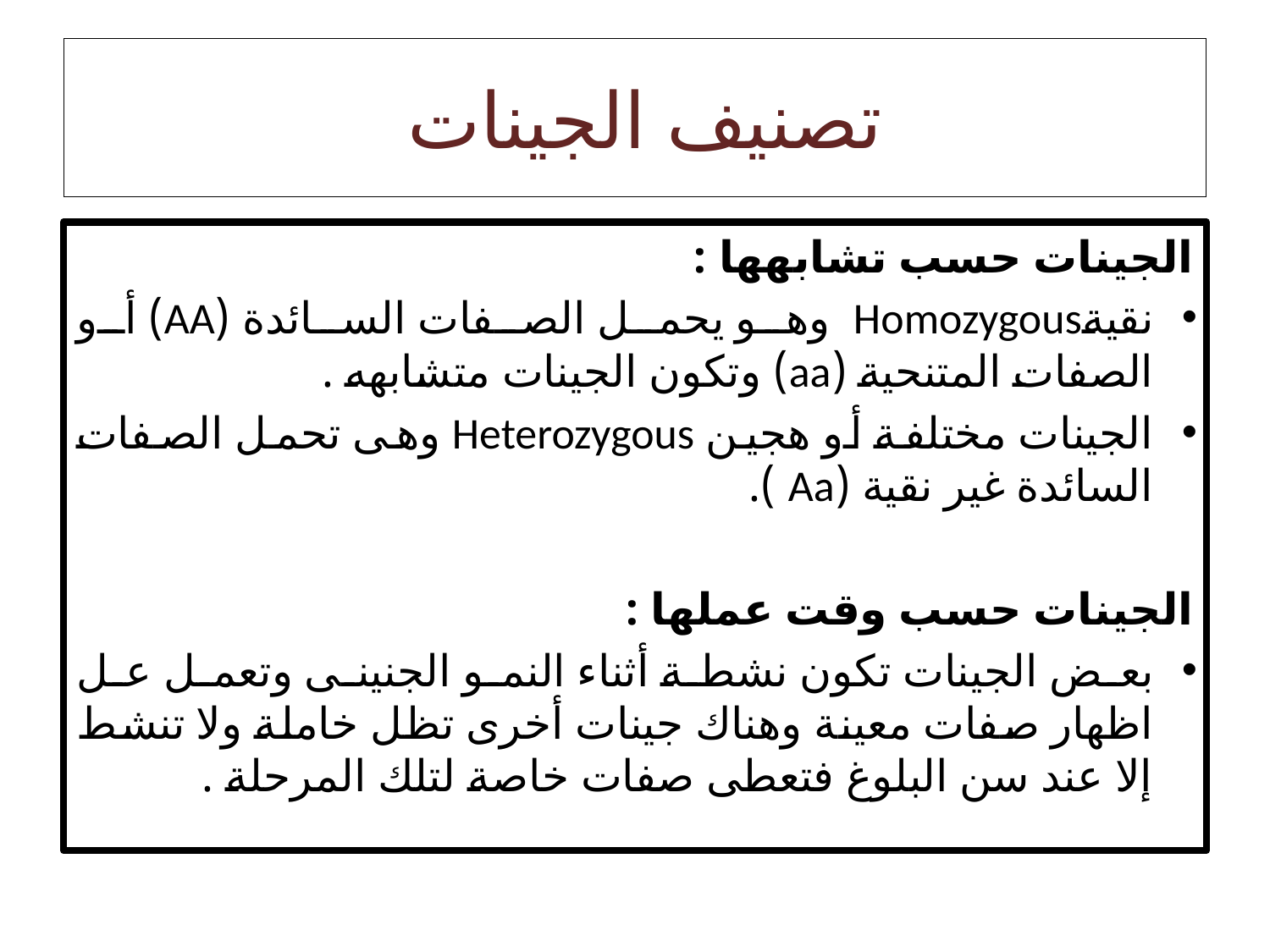

# تصنيف الجينات
الجينات حسب تشابهها :
نقيةHomozygous  وهو يحمل الصفات السائدة (AA) أو الصفات المتنحية (aa) وتكون الجينات متشابهه .
الجينات مختلفة أو هجين Heterozygous وهى تحمل الصفات السائدة غير نقية (Aa ).

الجينات حسب وقت عملها :
بعض الجينات تكون نشطة أثناء النمو الجنينى وتعمل عل اظهار صفات معينة وهناك جينات أخرى تظل خاملة ولا تنشط إلا عند سن البلوغ فتعطى صفات خاصة لتلك المرحلة .